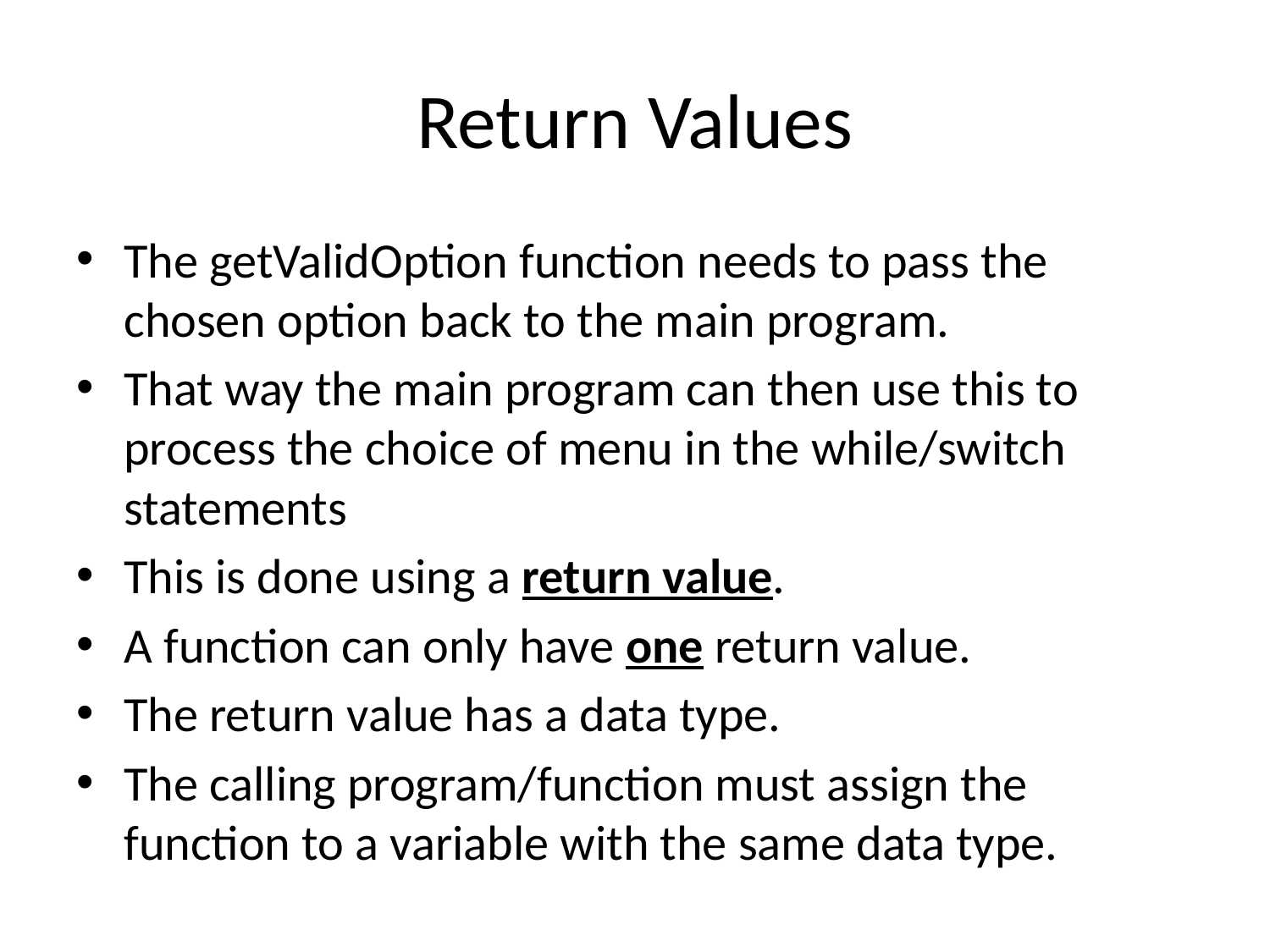

# Return Values
The getValidOption function needs to pass the chosen option back to the main program.
That way the main program can then use this to process the choice of menu in the while/switch statements
This is done using a return value.
A function can only have one return value.
The return value has a data type.
The calling program/function must assign the function to a variable with the same data type.